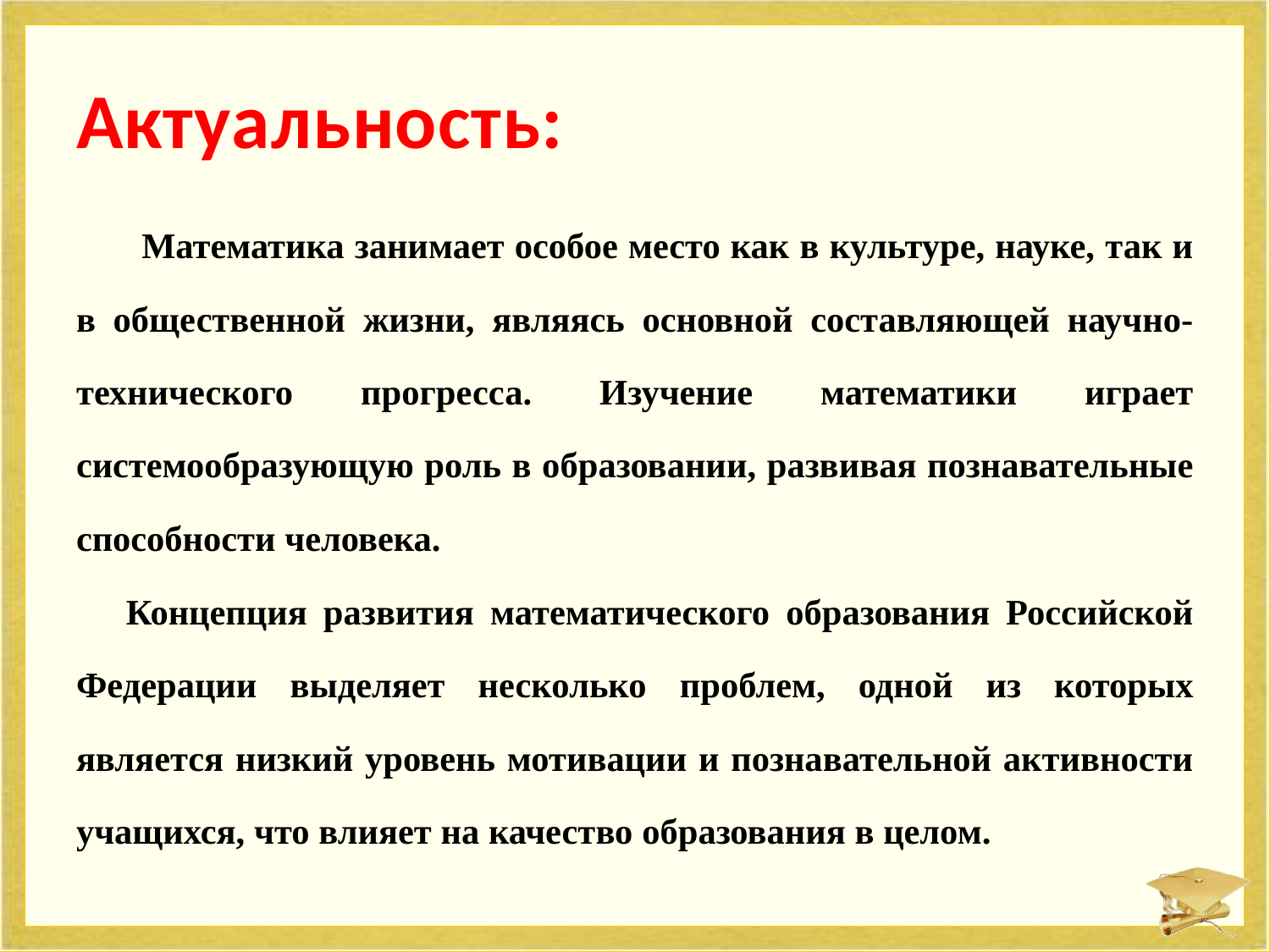

# Актуальность:
Математика занимает особое место как в культуре, науке, так и в общественной жизни, являясь основной составляющей научно-технического прогресса. Изучение математики играет системообразующую роль в образовании, развивая познавательные способности человека.
Концепция развития математического образования Российской Федерации выделяет несколько проблем, одной из которых является низкий уровень мотивации и познавательной активности учащихся, что влияет на качество образования в целом.